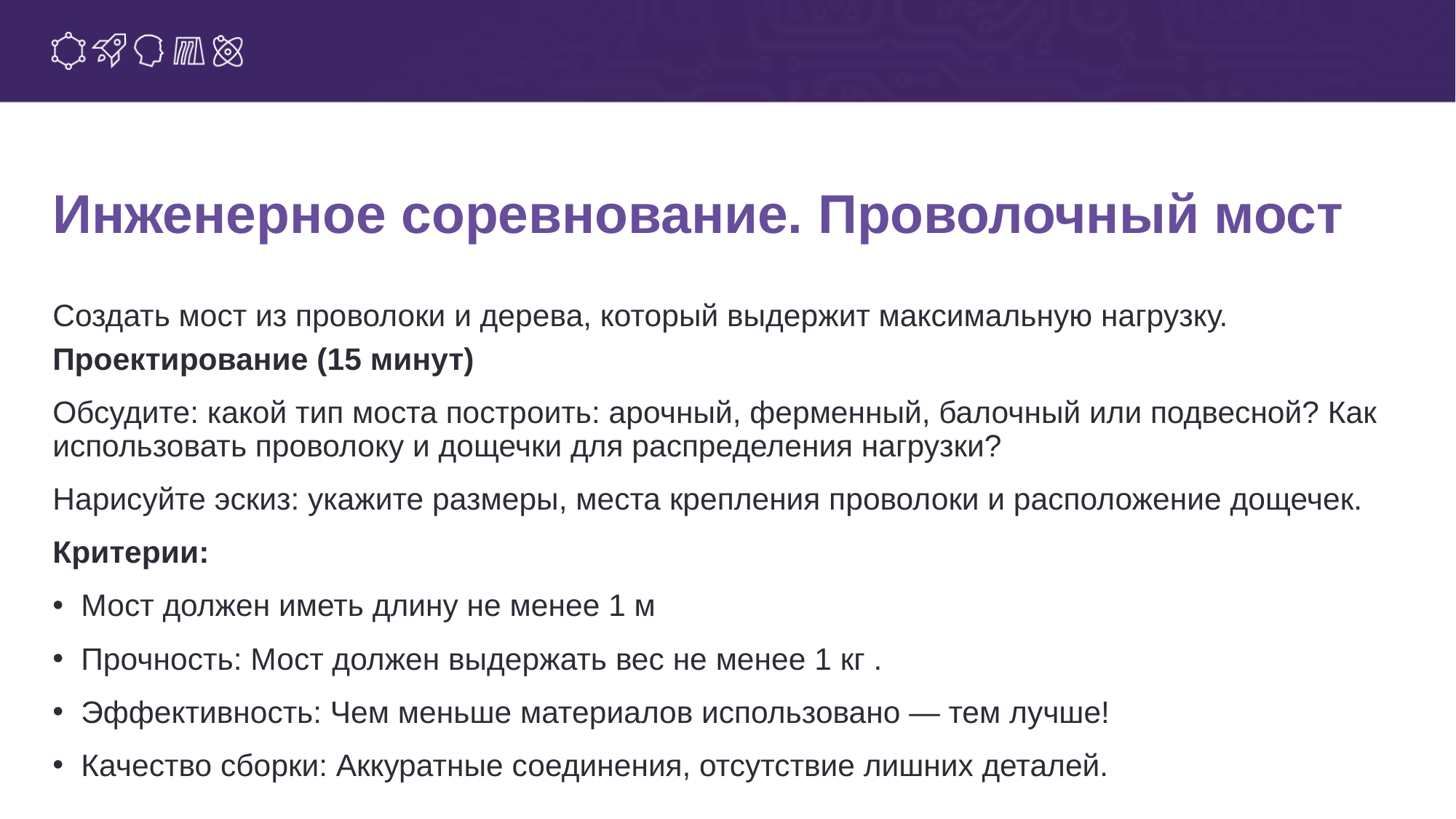

# Инженерное соревнование. Проволочный мост
Создать мост из проволоки и дерева, который выдержит максимальную нагрузку.
Проектирование (15 минут)
Обсудите: какой тип моста построить: арочный, ферменный, балочный или подвесной? Как использовать проволоку и дощечки для распределения нагрузки?
Нарисуйте эскиз: укажите размеры, места крепления проволоки и расположение дощечек.
Критерии:
Мост должен иметь длину не менее 1 м
Прочность: Мост должен выдержать вес не менее 1 кг .
Эффективность: Чем меньше материалов использовано — тем лучше!
Качество сборки: Аккуратные соединения, отсутствие лишних деталей.